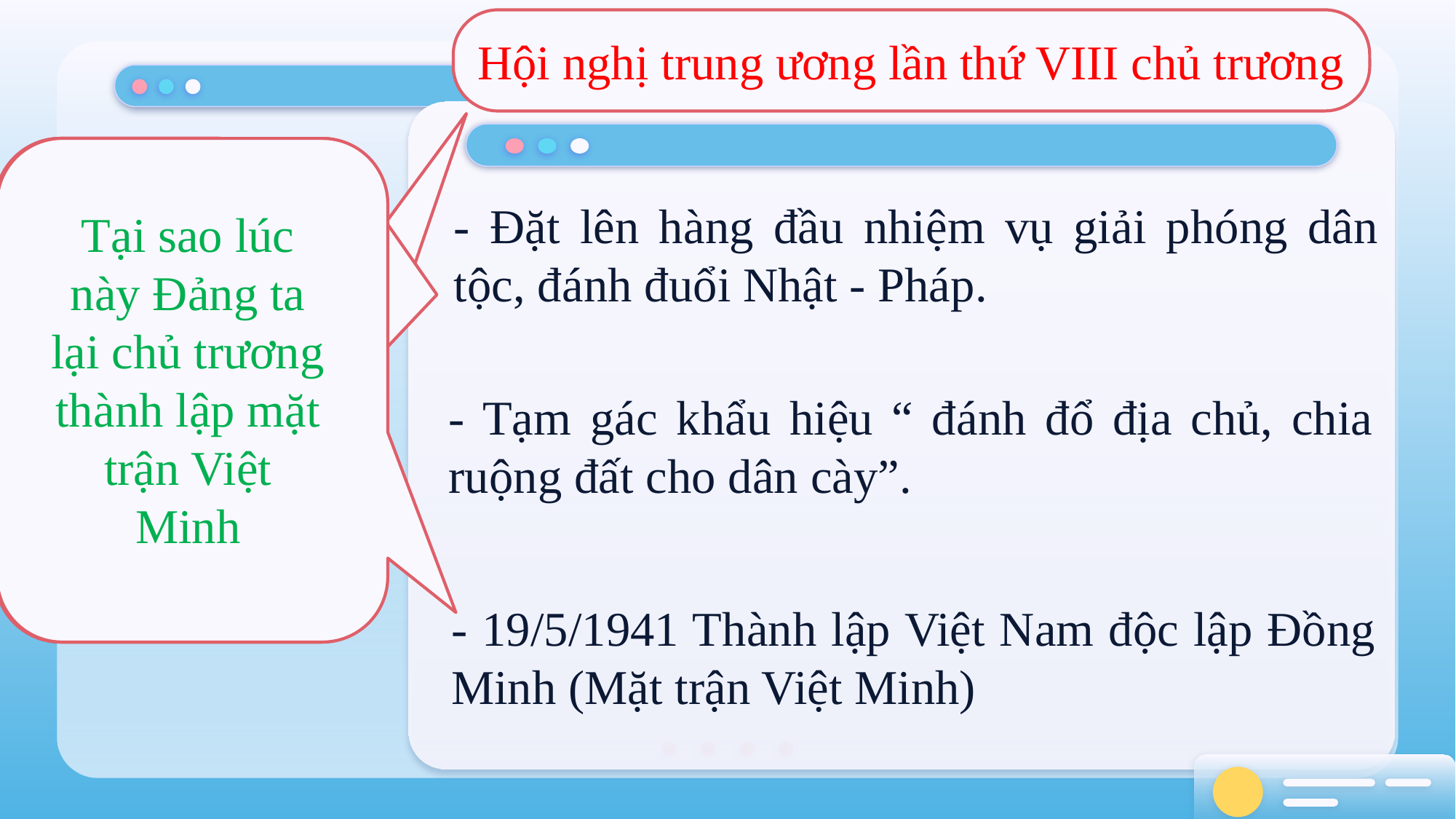

Hội nghị trung ương lần thứ VIII chủ trương

Em hãy trình bài nội dung của hội nghị trung ương lần thứ VIII?

Vì sao Đảng ta lại chủ trương đặt nhiệm vụ giải phóng dân tộc lên hàng đầu?

Tại sao lúc này Đảng ta lại chủ trương thành lập mặt trận Việt Minh
- Đặt lên hàng đầu nhiệm vụ giải phóng dân tộc, đánh đuổi Nhật - Pháp.
- Tạm gác khẩu hiệu “ đánh đổ địa chủ, chia ruộng đất cho dân cày”.
- 19/5/1941 Thành lập Việt Nam độc lập Đồng Minh (Mặt trận Việt Minh)